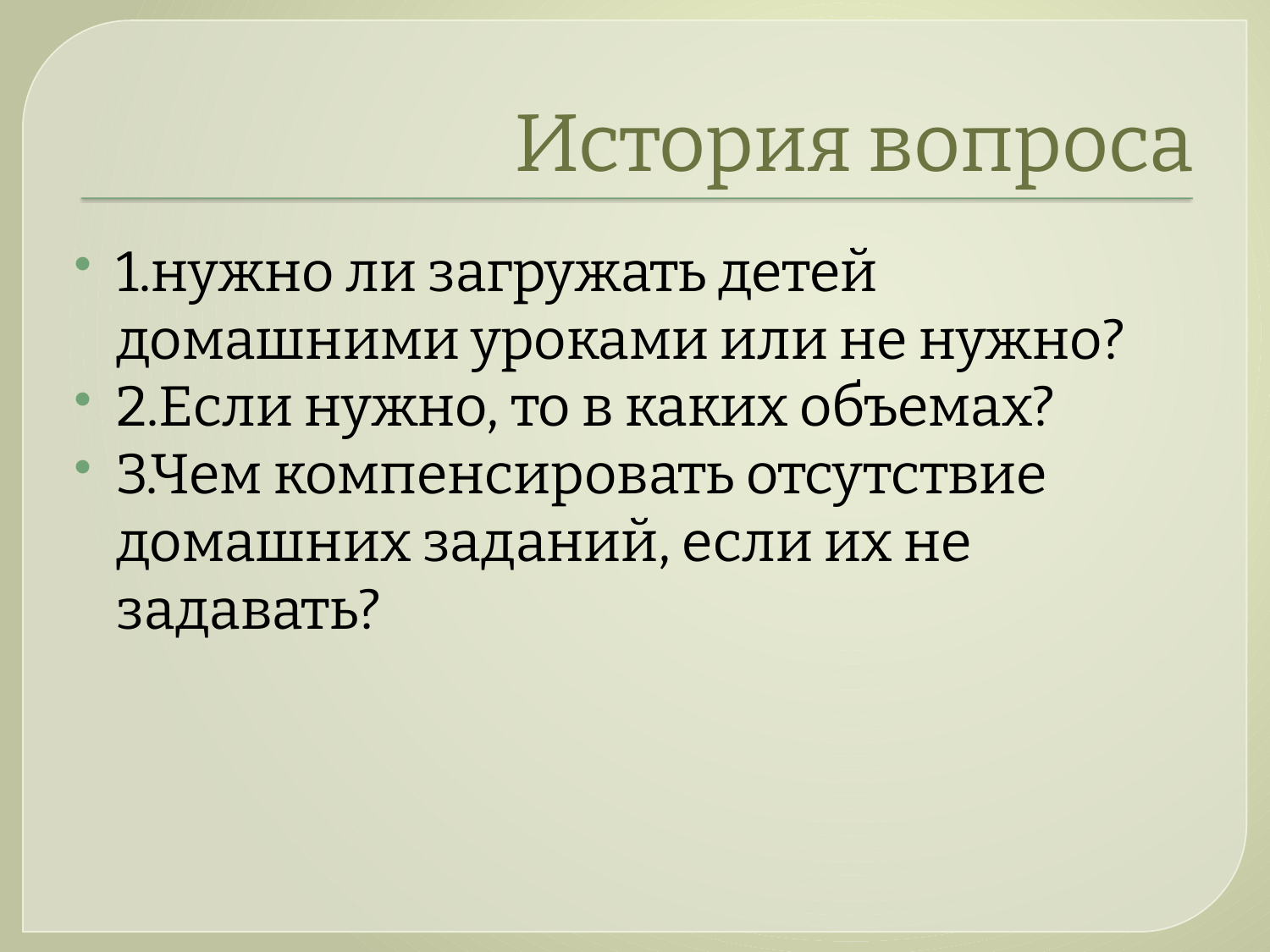

# История вопроса
1.нужно ли загружать детей домашними уроками или не нужно?
2.Если нужно, то в каких объемах?
3.Чем компенсировать отсутствие домашних заданий, если их не задавать?